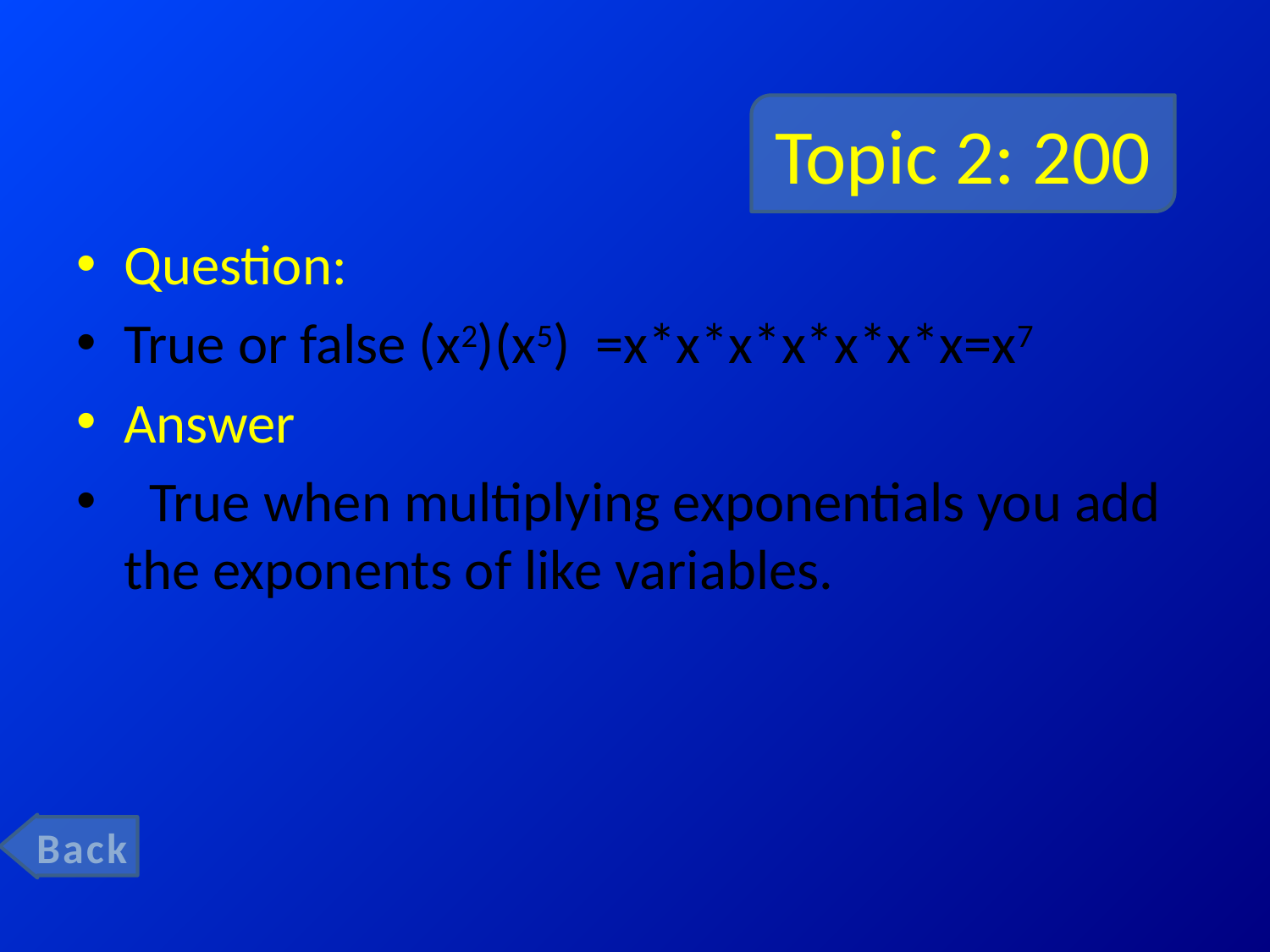

# Topic 2: 200

Question:
True or false (x2)(x5)  =x*x*x*x*x*x*x=x7
Answer
  True when multiplying exponentials you add the exponents of like variables.

Back